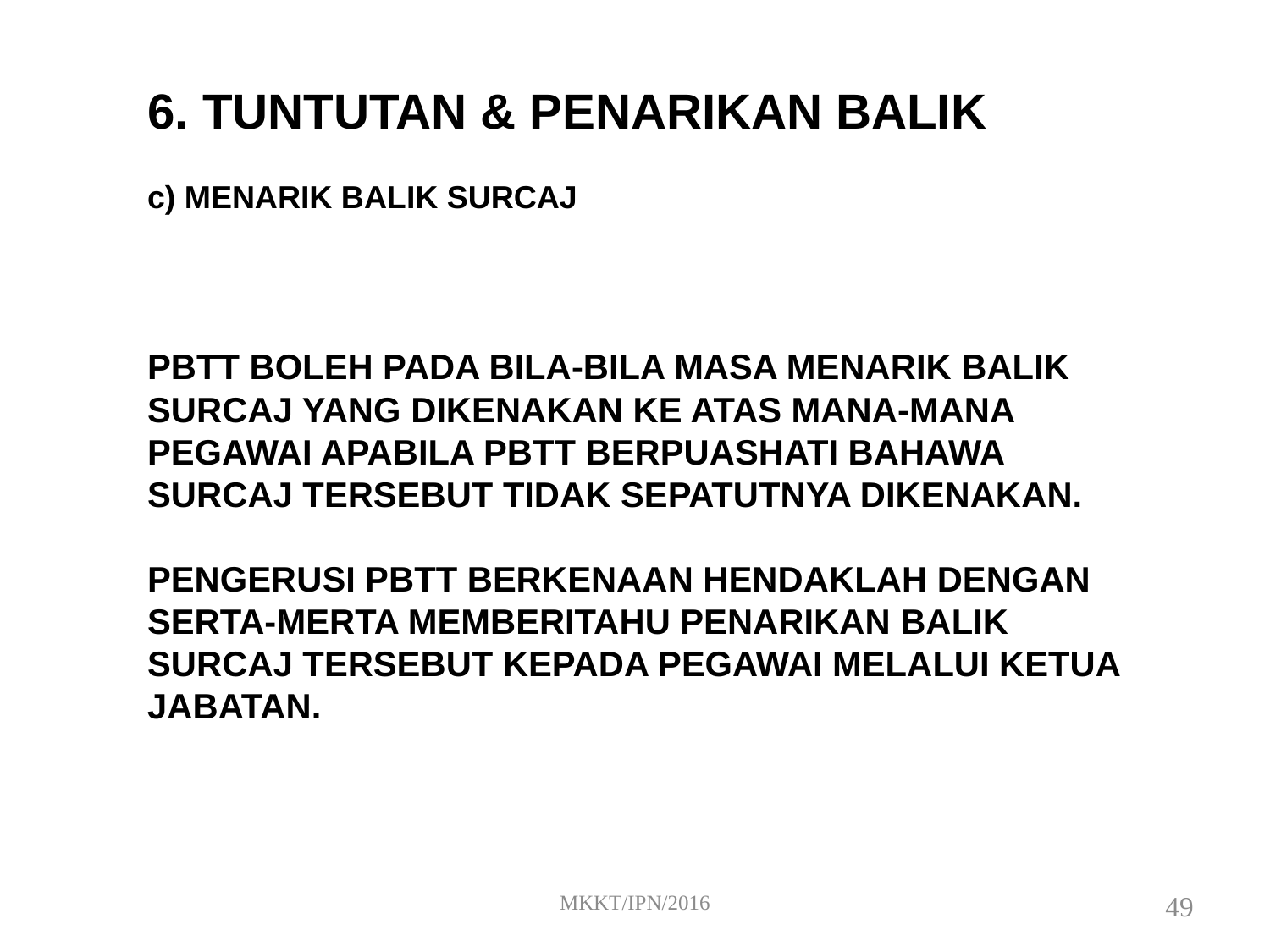

6. TUNTUTAN & PENARIKAN BALIK
c) MENARIK BALIK SURCAJ
PBTT BOLEH PADA BILA-BILA MASA MENARIK BALIK SURCAJ YANG DIKENAKAN KE ATAS MANA-MANA PEGAWAI APABILA PBTT BERPUASHATI BAHAWA SURCAJ TERSEBUT TIDAK SEPATUTNYA DIKENAKAN.

PENGERUSI PBTT BERKENAAN HENDAKLAH DENGAN SERTA-MERTA MEMBERITAHU PENARIKAN BALIK SURCAJ TERSEBUT KEPADA PEGAWAI MELALUI KETUA JABATAN.
MKKT/IPN/2016
49